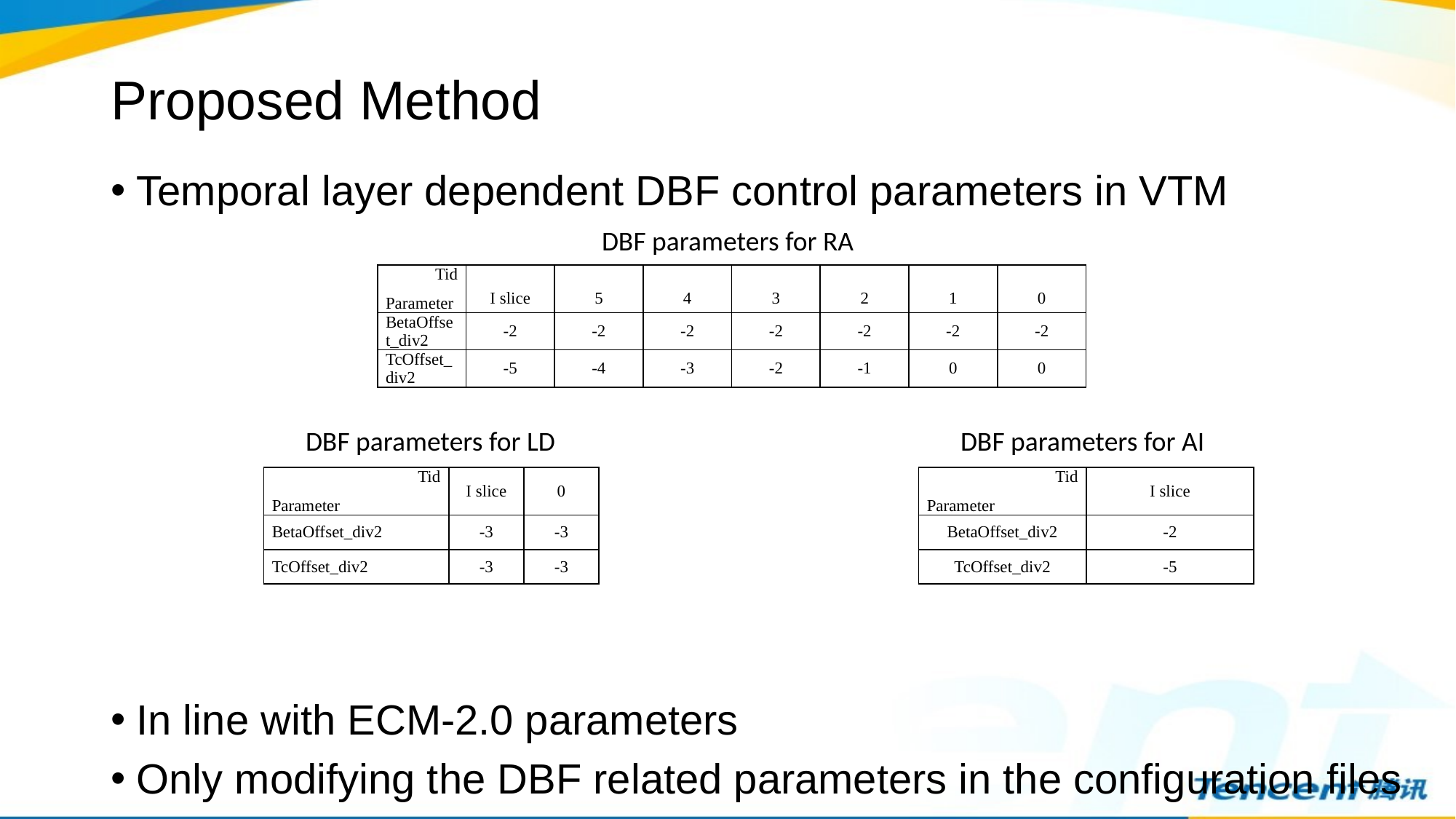

# Proposed Method
Temporal layer dependent DBF control parameters in VTM

In line with ECM-2.0 parameters
Only modifying the DBF related parameters in the configuration files

DBF parameters for RA
| Tid Parameter | I slice | 5 | 4 | 3 | 2 | 1 | 0 |
| --- | --- | --- | --- | --- | --- | --- | --- |
| BetaOffset\_div2 | -2 | -2 | -2 | -2 | -2 | -2 | -2 |
| TcOffset\_div2 | -5 | -4 | -3 | -2 | -1 | 0 | 0 |
DBF parameters for LD
DBF parameters for AI
| Tid Parameter | I slice | 0 |
| --- | --- | --- |
| BetaOffset\_div2 | -3 | -3 |
| TcOffset\_div2 | -3 | -3 |
| Tid Parameter | I slice |
| --- | --- |
| BetaOffset\_div2 | -2 |
| TcOffset\_div2 | -5 |